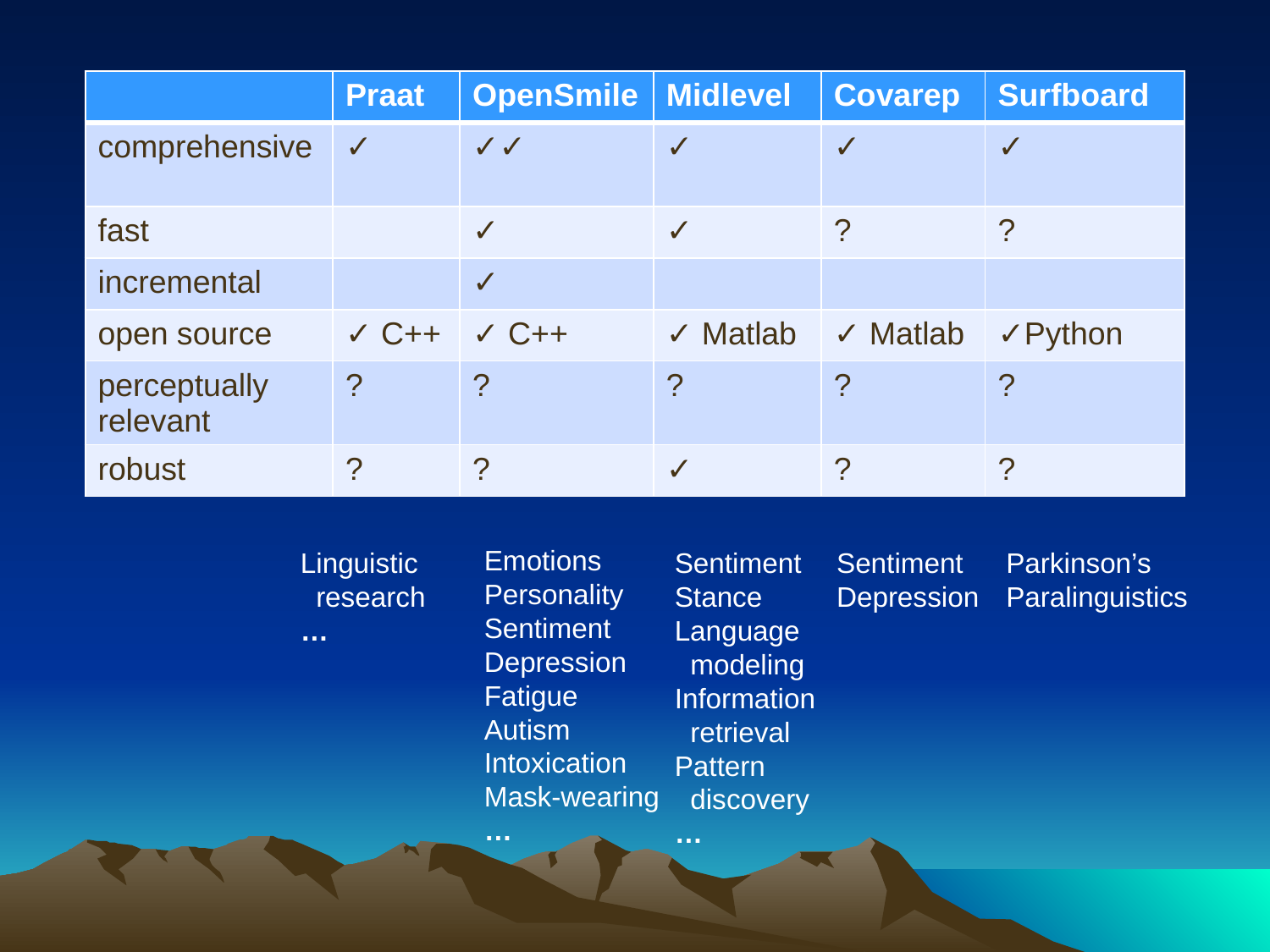

|  | Praat | OpenSmile | Midlevel | Covarep | Surfboard |
| --- | --- | --- | --- | --- | --- |
| comprehensive | ✓ | ✓✓ | ✓ | ✓ | ✓ |
| fast |  | ✓ | ✓ | ? | ? |
| incremental |  | ✓ |  |  |  |
| open source | ✓ C++ | ✓ C++ | ✓ Matlab | ✓ Matlab | ✓Python |
| perceptually relevant | ? | ? | ? | ? | ? |
| robust | ? | ? | ✓ | ? | ? |
Emotions
Personality
Sentiment
Depression
Fatigue
Autism
Intoxication
Mask-wearing
…
Linguistic
  research
…
Sentiment
Stance
Language
  modeling
Information
  retrieval
Pattern
  discovery
…

Sentiment
Depression
Parkinson’s
Paralinguistics